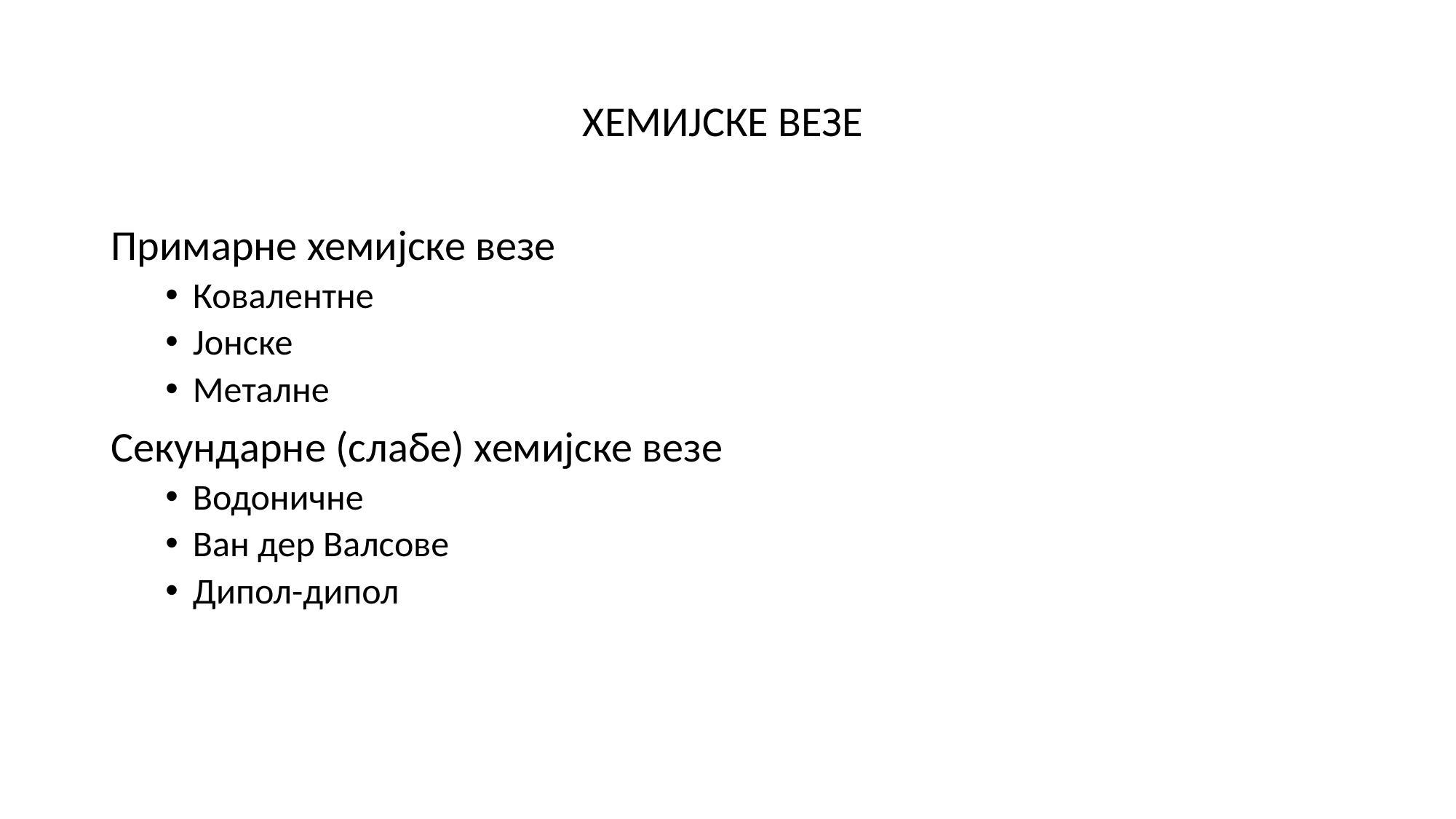

# ХЕМИЈСКЕ ВЕЗЕ
Примарне хемијске везе
Ковалентне
Јонске
Металне
Секундарне (слабе) хемијске везе
Водоничне
Ван дер Валсове
Дипол-дипол